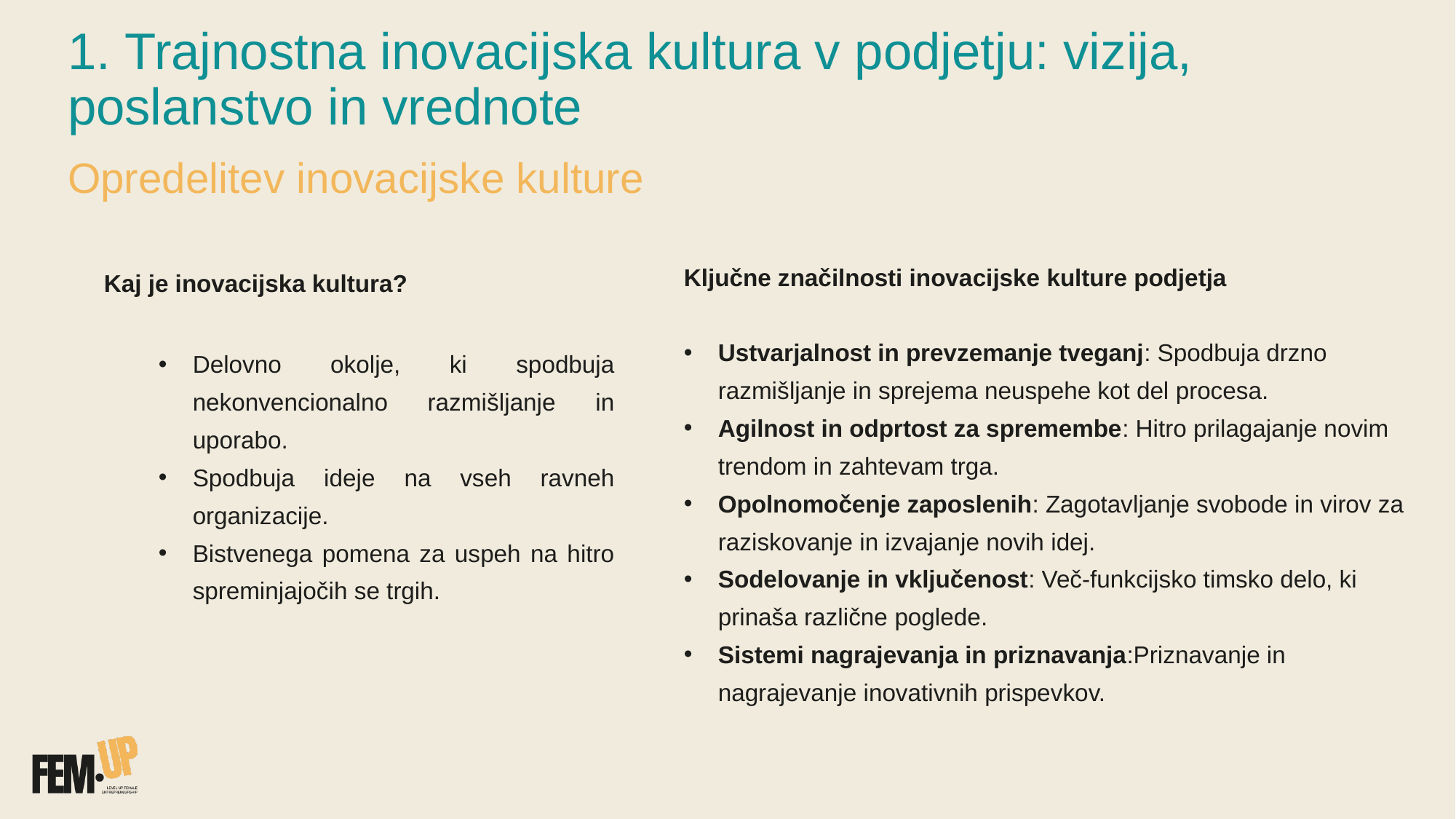

# 1. Trajnostna inovacijska kultura v podjetju: vizija, poslanstvo in vrednote
Opredelitev inovacijske kulture
Kaj je inovacijska kultura?

Delovno okolje, ki spodbuja nekonvencionalno razmišljanje in uporabo.
Spodbuja ideje na vseh ravneh organizacije.
Bistvenega pomena za uspeh na hitro spreminjajočih se trgih.
Ključne značilnosti inovacijske kulture podjetja

Ustvarjalnost in prevzemanje tveganj: Spodbuja drzno razmišljanje in sprejema neuspehe kot del procesa.
Agilnost in odprtost za spremembe: Hitro prilagajanje novim trendom in zahtevam trga.
Opolnomočenje zaposlenih: Zagotavljanje svobode in virov za raziskovanje in izvajanje novih idej.
Sodelovanje in vključenost: Več-funkcijsko timsko delo, ki prinaša različne poglede.
Sistemi nagrajevanja in priznavanja:Priznavanje in nagrajevanje inovativnih prispevkov.